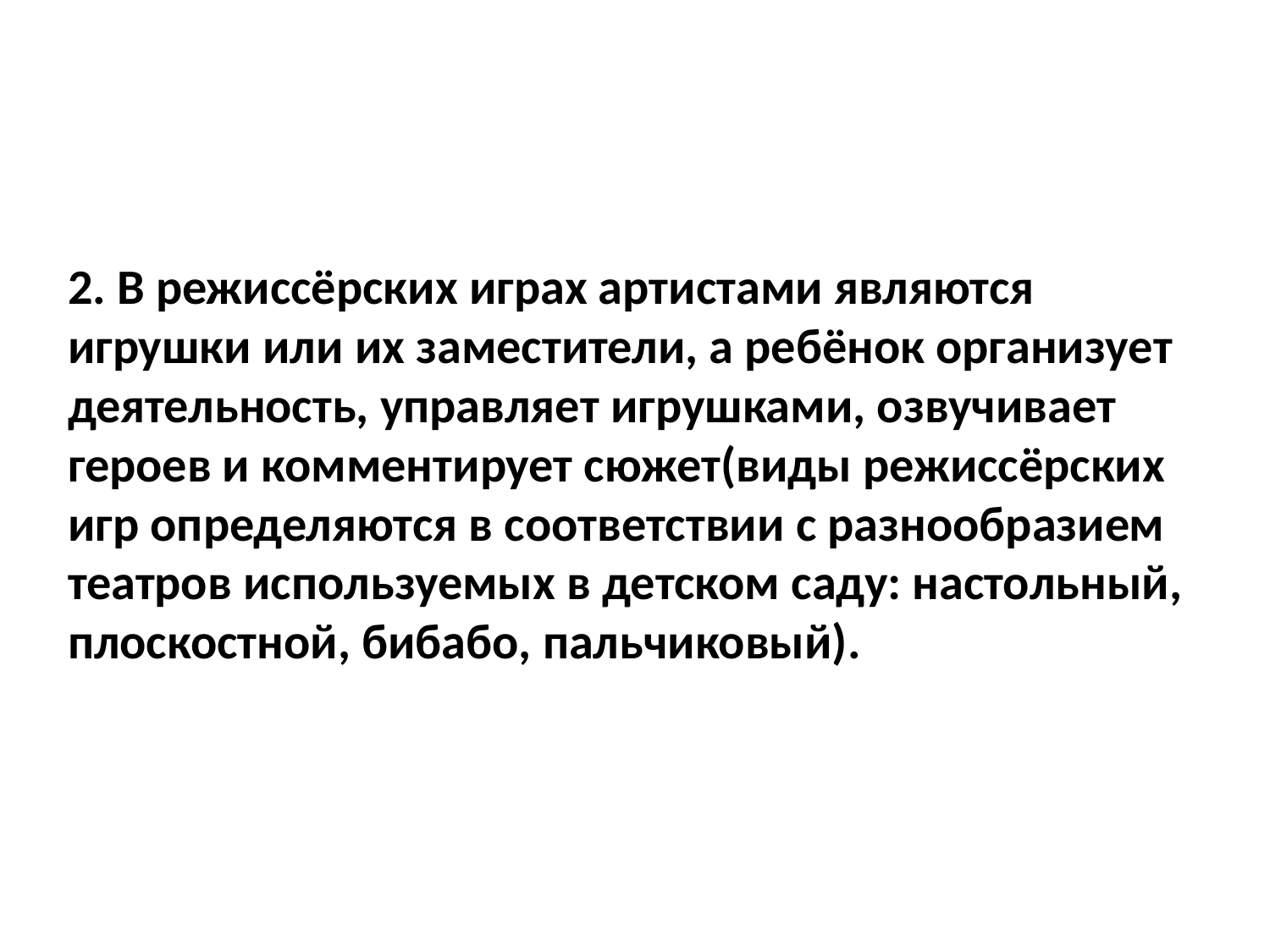

# 2. В режиссёрских играх артистами являются игрушки или их заместители, а ребёнок организует деятельность, управляет игрушками, озвучивает героев и комментирует сюжет(виды режиссёрских игр определяются в соответствии с разнообразием театров используемых в детском саду: настольный, плоскостной, бибабо, пальчиковый).